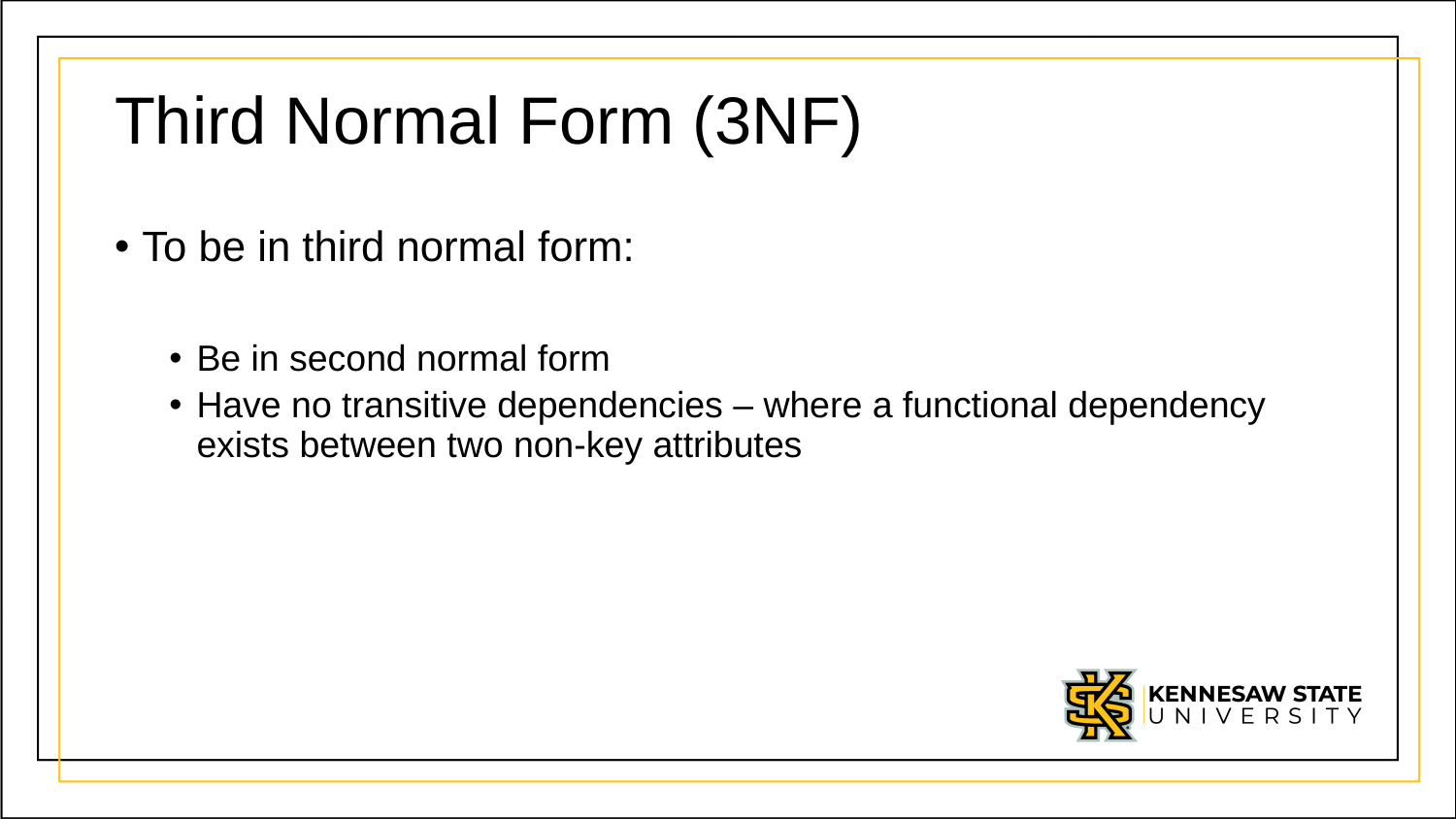

# Third Normal Form (3NF)
To be in third normal form:

Be in second normal form
Have no transitive dependencies – where a functional dependency exists between two non-key attributes